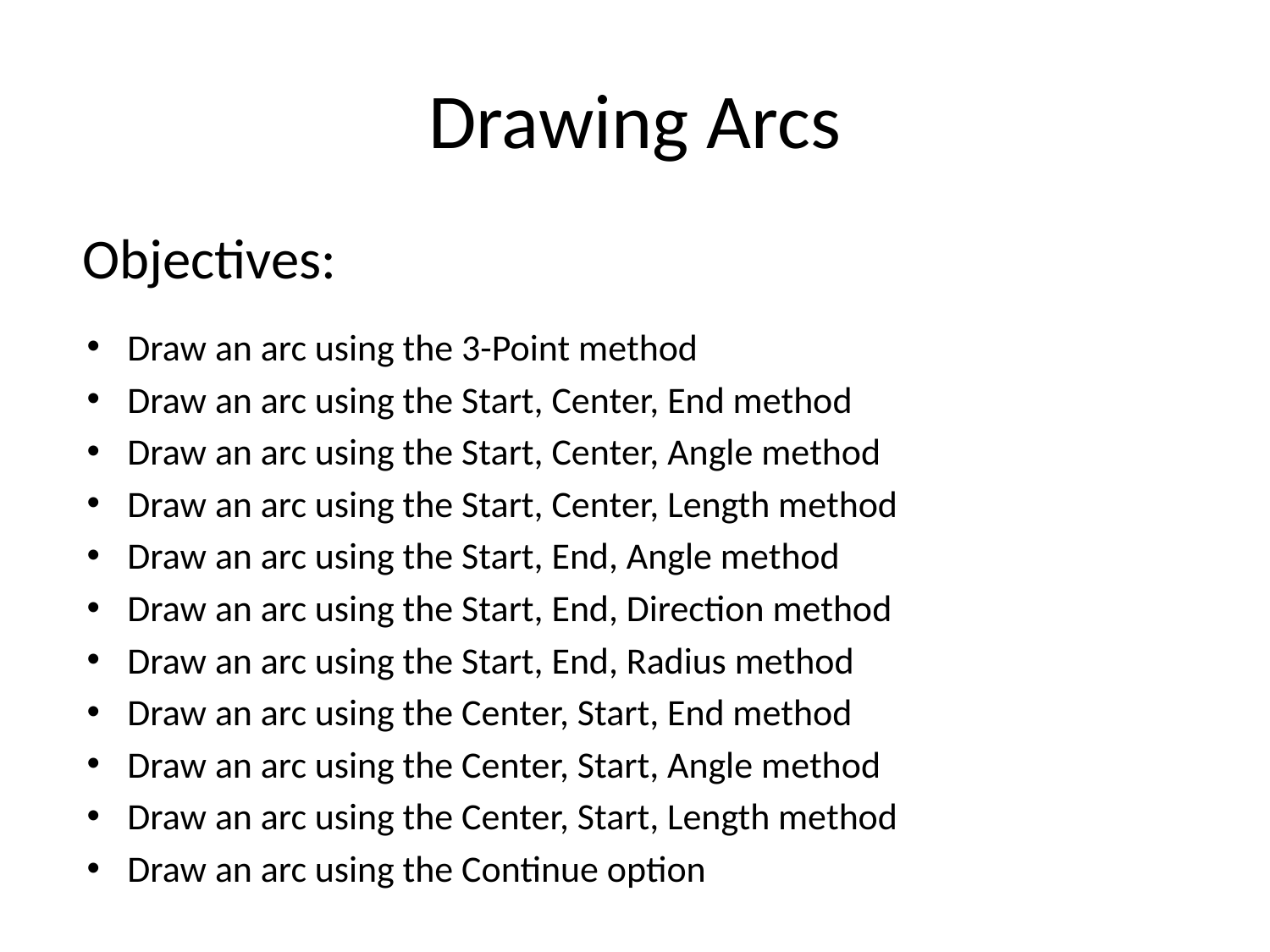

# Drawing Arcs
Objectives:
Draw an arc using the 3-Point method
Draw an arc using the Start, Center, End method
Draw an arc using the Start, Center, Angle method
Draw an arc using the Start, Center, Length method
Draw an arc using the Start, End, Angle method
Draw an arc using the Start, End, Direction method
Draw an arc using the Start, End, Radius method
Draw an arc using the Center, Start, End method
Draw an arc using the Center, Start, Angle method
Draw an arc using the Center, Start, Length method
Draw an arc using the Continue option